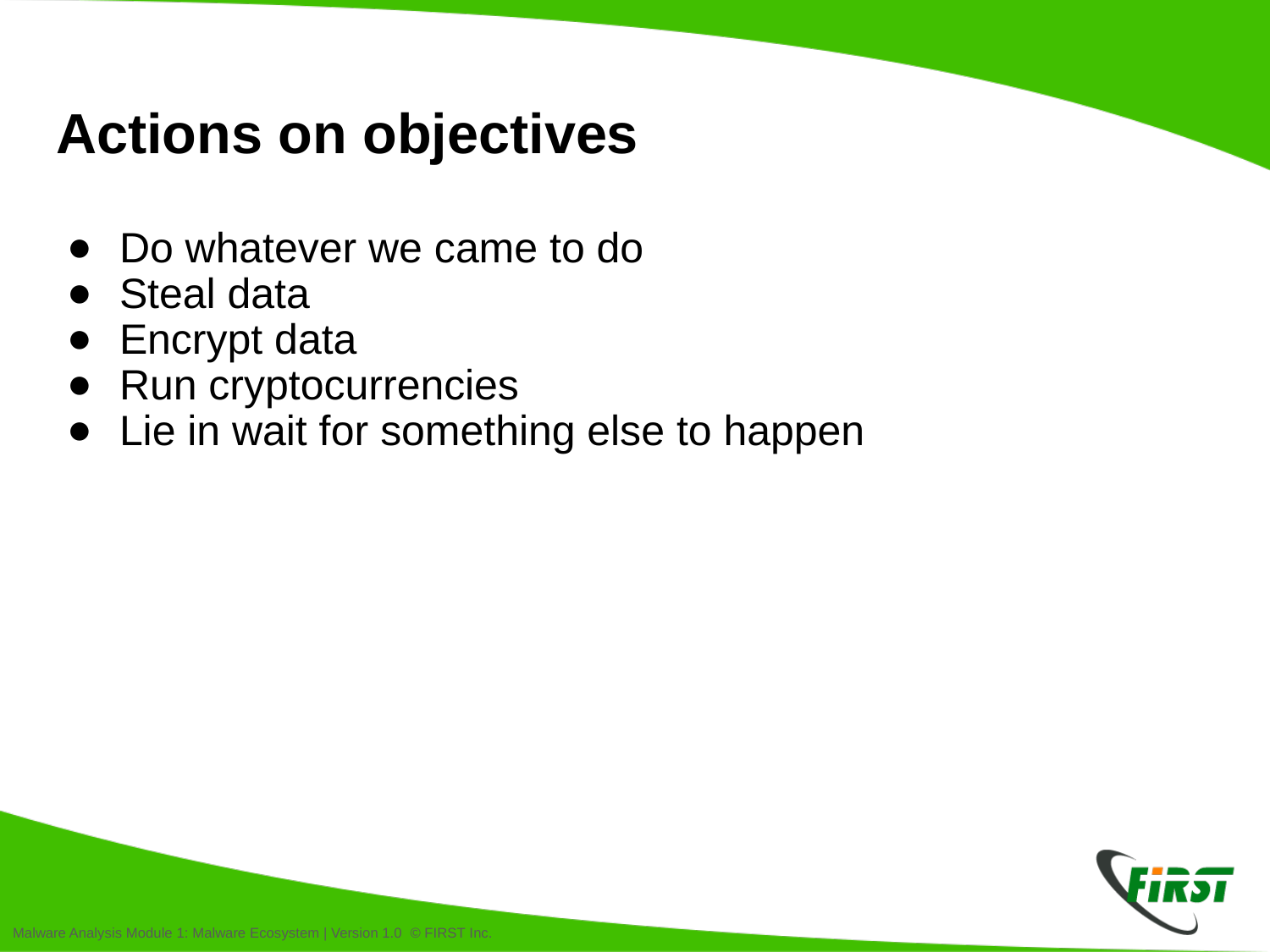

# Actions on objectives
Do whatever we came to do
Steal data
Encrypt data
Run cryptocurrencies
Lie in wait for something else to happen